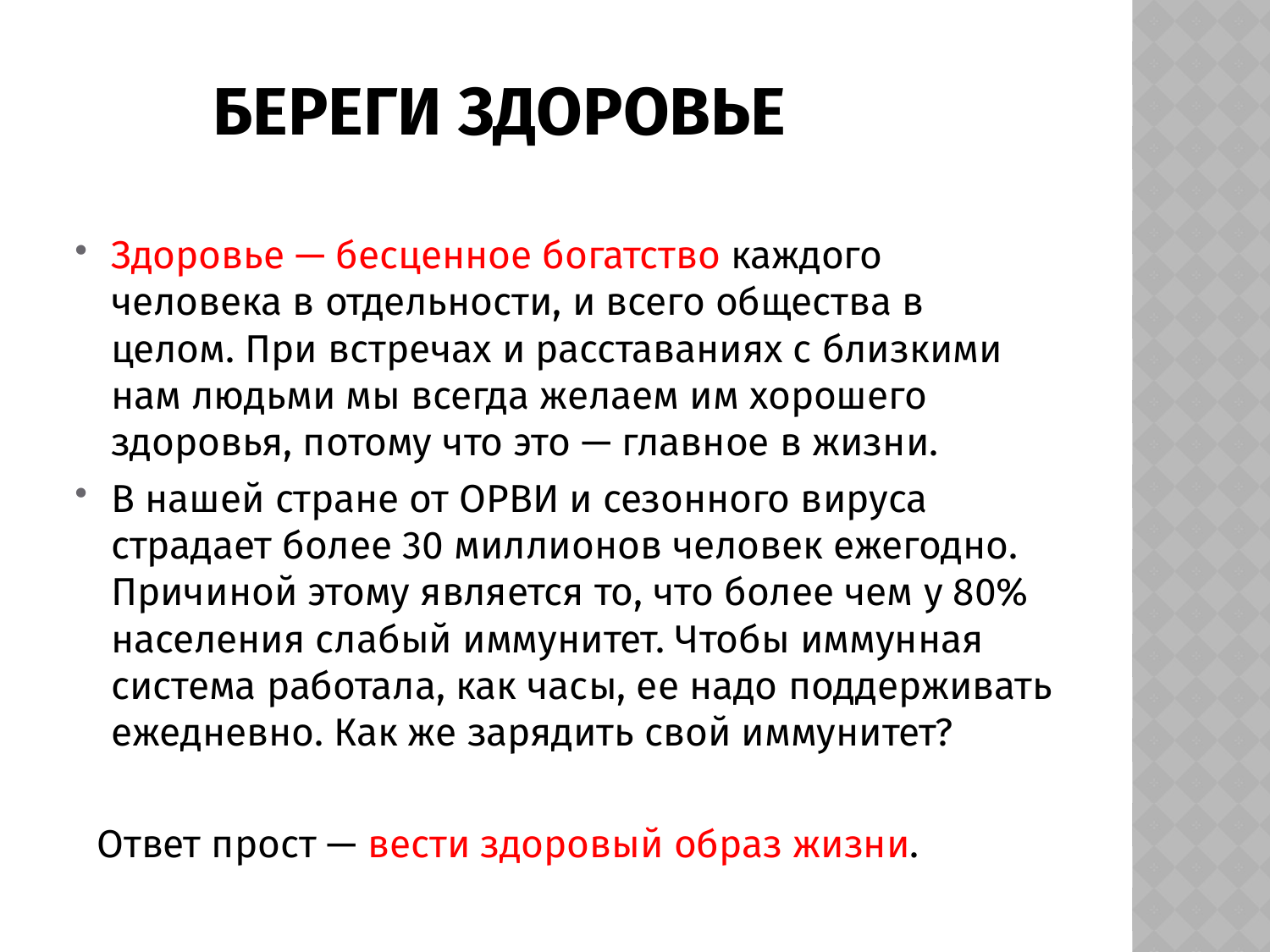

# Береги здоровье
Здоровье — бесценное богатство каждого человека в отдельности, и всего общества в целом. При встречах и расставаниях с близкими нам людьми мы всегда желаем им хорошего здоровья, потому что это — главное в жизни.
В нашей стране от ОРВИ и сезонного вируса страдает более 30 миллионов человек ежегодно. Причиной этому является то, что более чем у 80% населения слабый иммунитет. Чтобы иммунная система работала, как часы, ее надо поддерживать ежедневно. Как же зарядить свой иммунитет?

  Ответ прост — вести здоровый образ жизни.